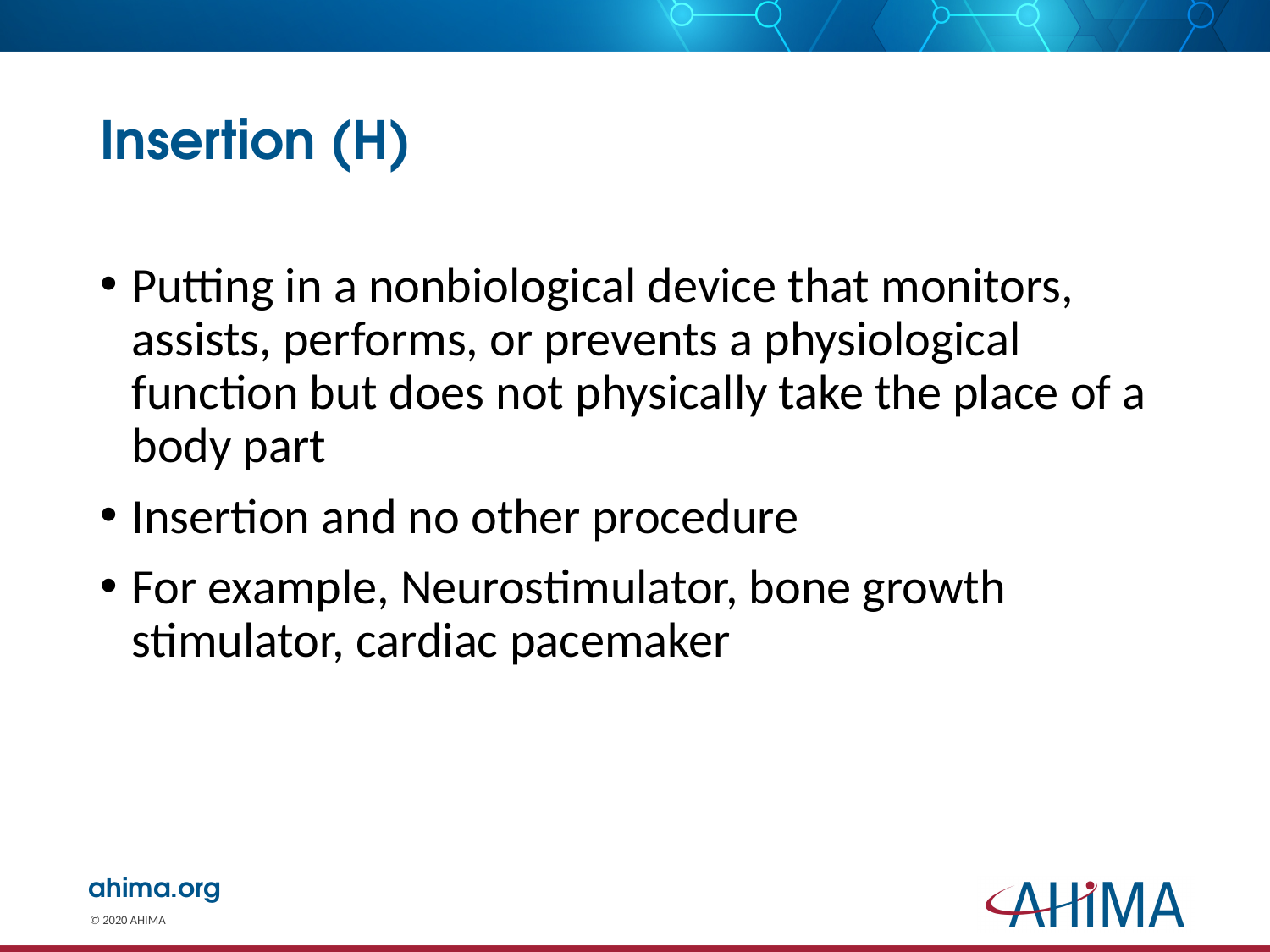

# Insertion (H)
Putting in a nonbiological device that monitors, assists, performs, or prevents a physiological function but does not physically take the place of a body part
Insertion and no other procedure
For example, Neurostimulator, bone growth stimulator, cardiac pacemaker